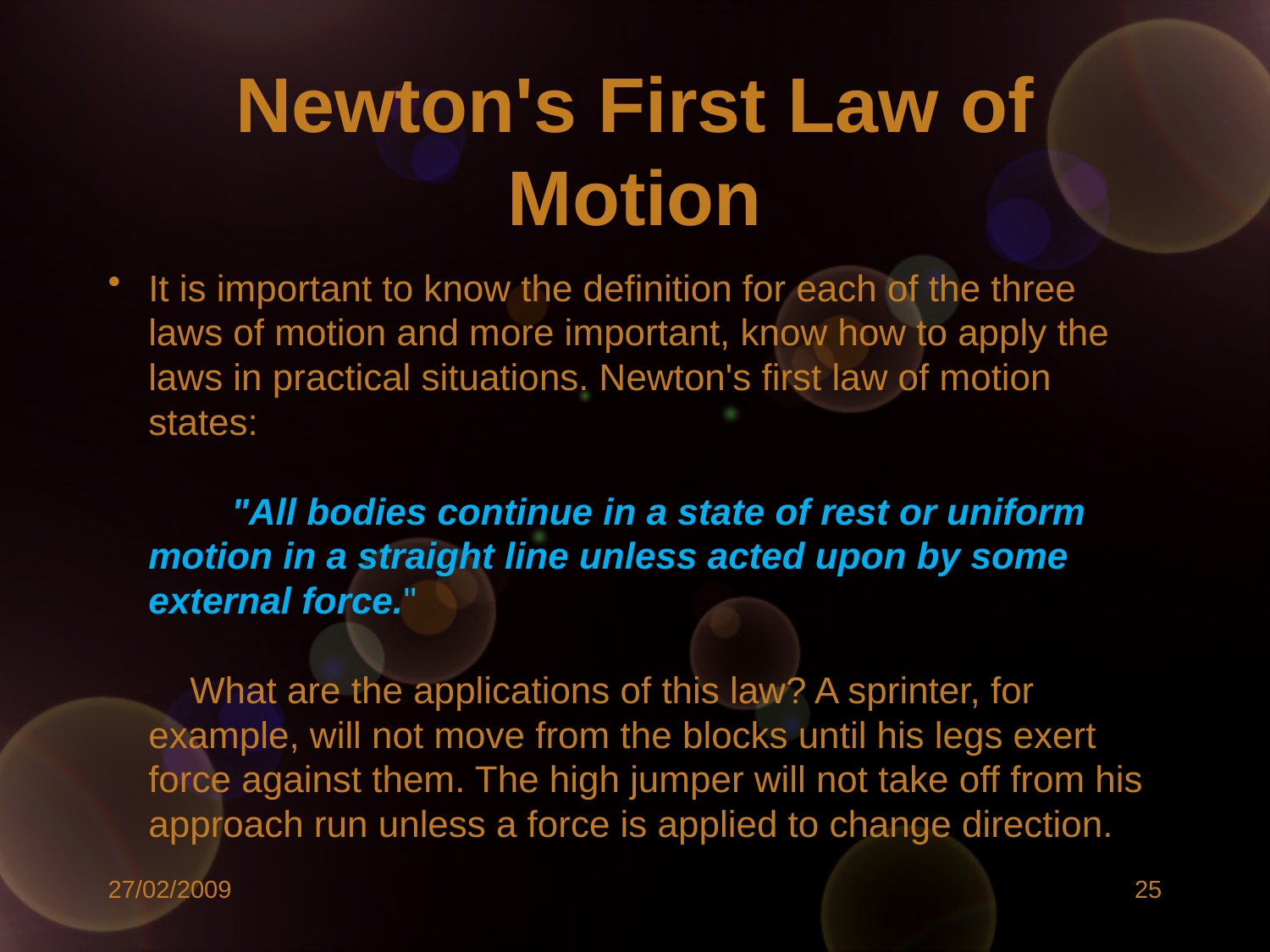

# Newton's First Law of Motion
It is important to know the definition for each of the three laws of motion and more important, know how to apply the laws in practical situations. Newton's first law of motion states:
        "All bodies continue in a state of rest or uniform motion in a straight line unless acted upon by some external force."
    What are the applications of this law? A sprinter, for example, will not move from the blocks until his legs exert force against them. The high jumper will not take off from his approach run unless a force is applied to change direction.
27/02/2009
25